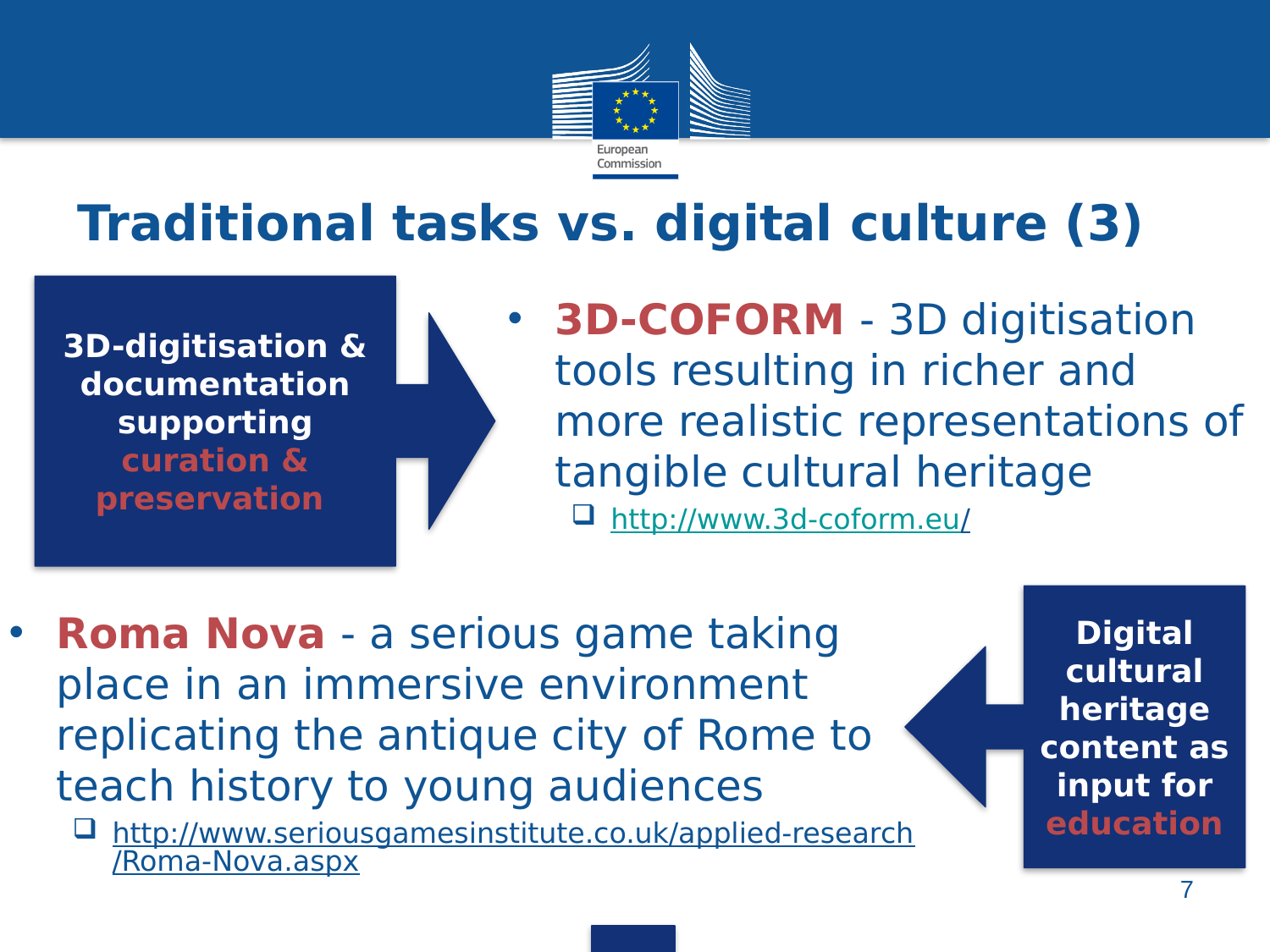

# Traditional tasks vs. digital culture (3)
3D-digitisation & documentation supporting curation & preservation
3D-COFORM - 3D digitisation tools resulting in richer and more realistic representations of tangible cultural heritage
http://www.3d-coform.eu/

Digital cultural heritage content as input for education
Roma Nova - a serious game taking place in an immersive environment replicating the antique city of Rome to teach history to young audiences
http://www.seriousgamesinstitute.co.uk/applied-research/Roma-Nova.aspx
7